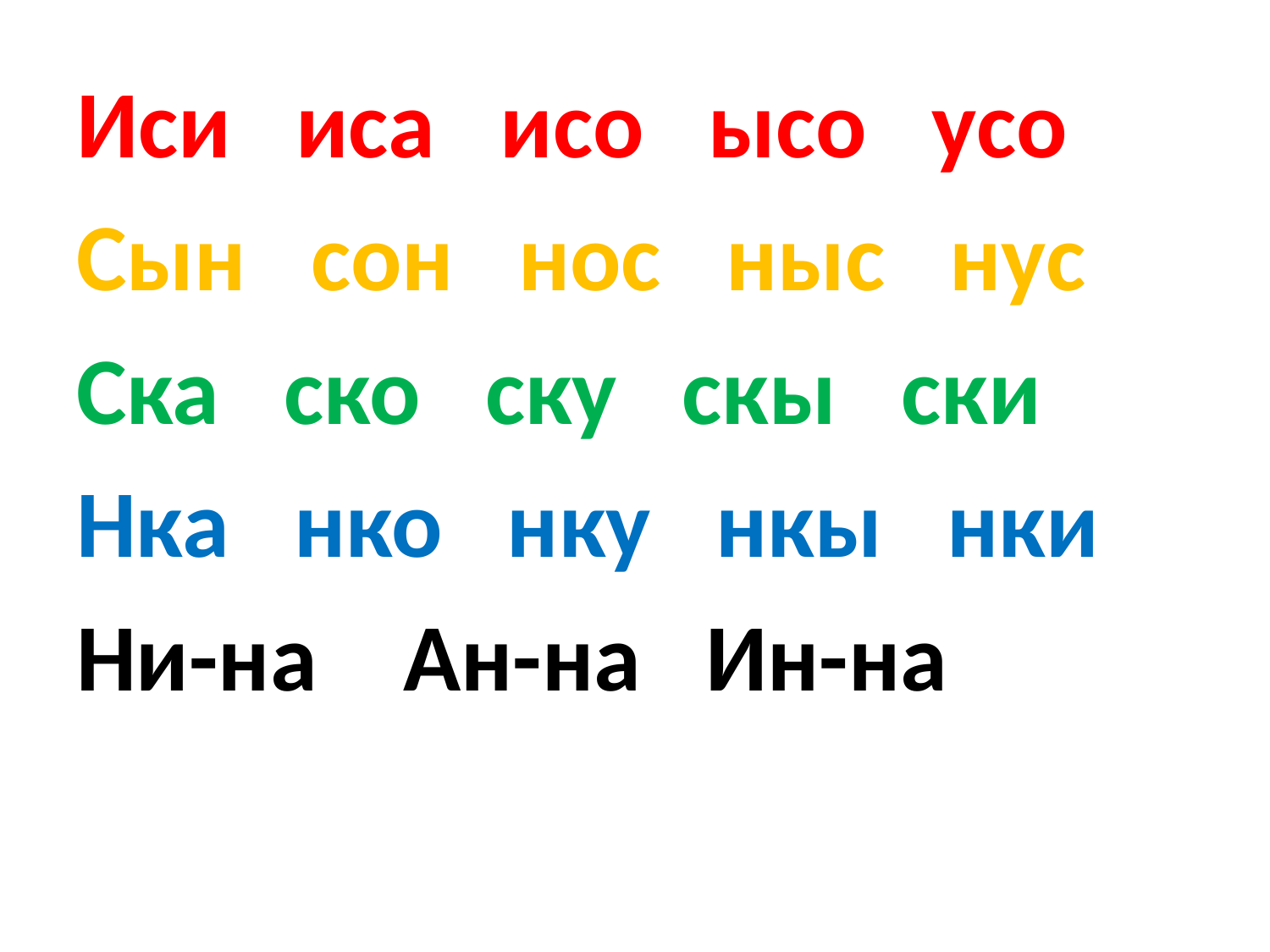

#
Иси   иса   исо   ысо   усо
Сын   сон   нос   ныс   нус
Ска   ско   ску   скы   ски
Нка   нко   нку   нкы   нки
Ни-на    Ан-на   Ин-на